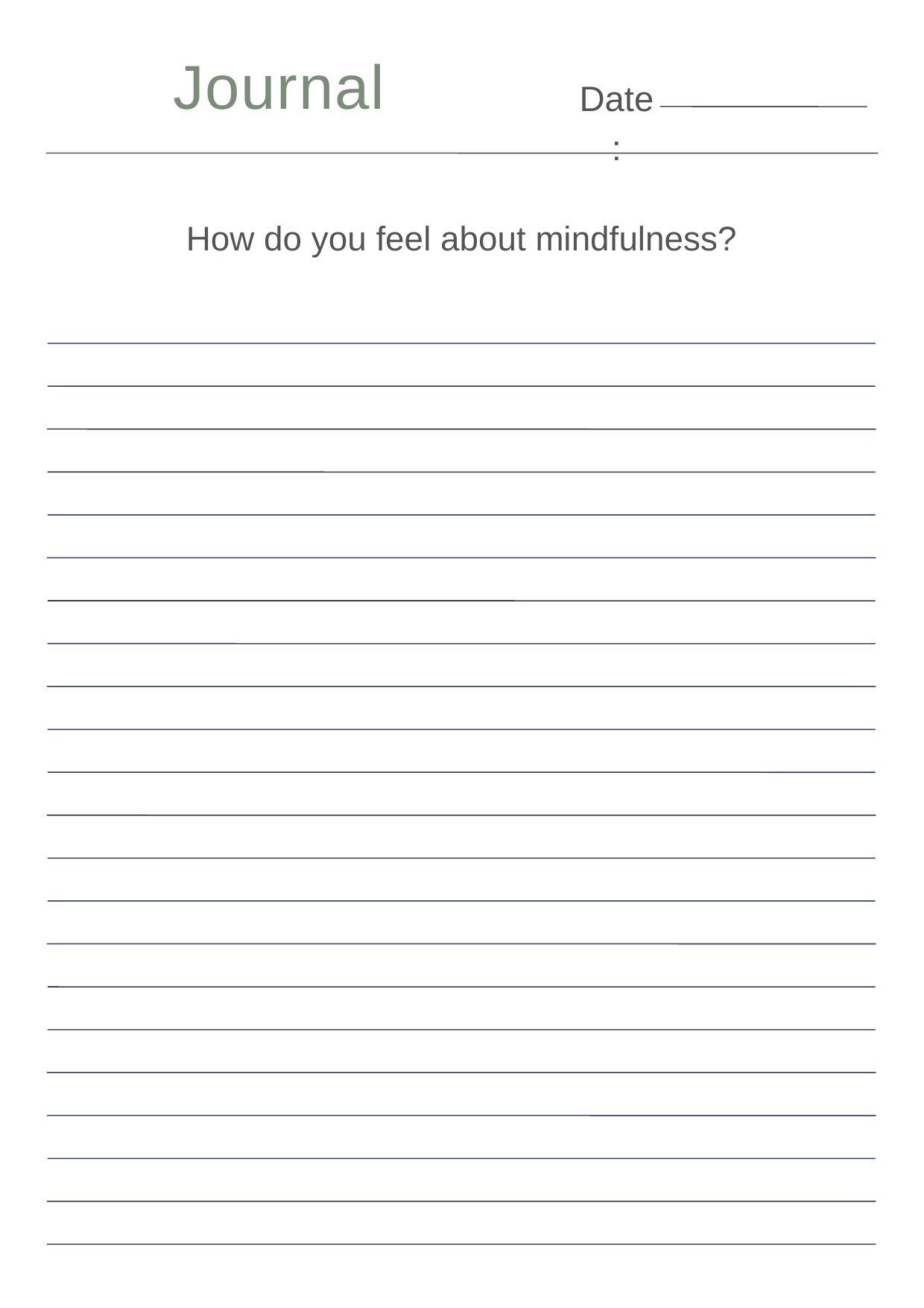

Journal
Date:

How do you feel about mindfulness?